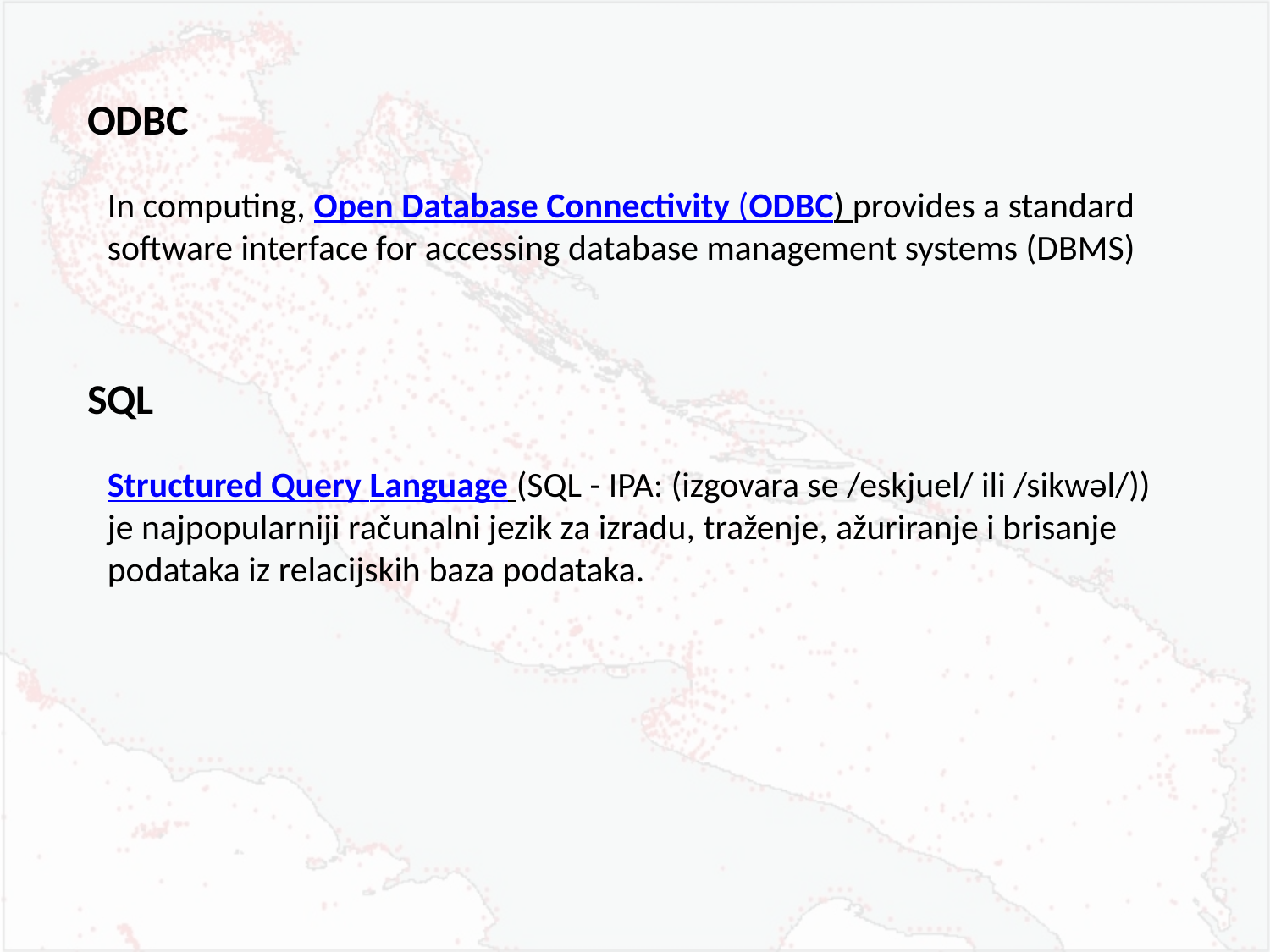

ODBC
In computing, Open Database Connectivity (ODBC) provides a standard software interface for accessing database management systems (DBMS)
SQL
Structured Query Language (SQL - IPA: (izgovara se /eskjuel/ ili /sikwəl/)) je najpopularniji računalni jezik za izradu, traženje, ažuriranje i brisanje podataka iz relacijskih baza podataka.